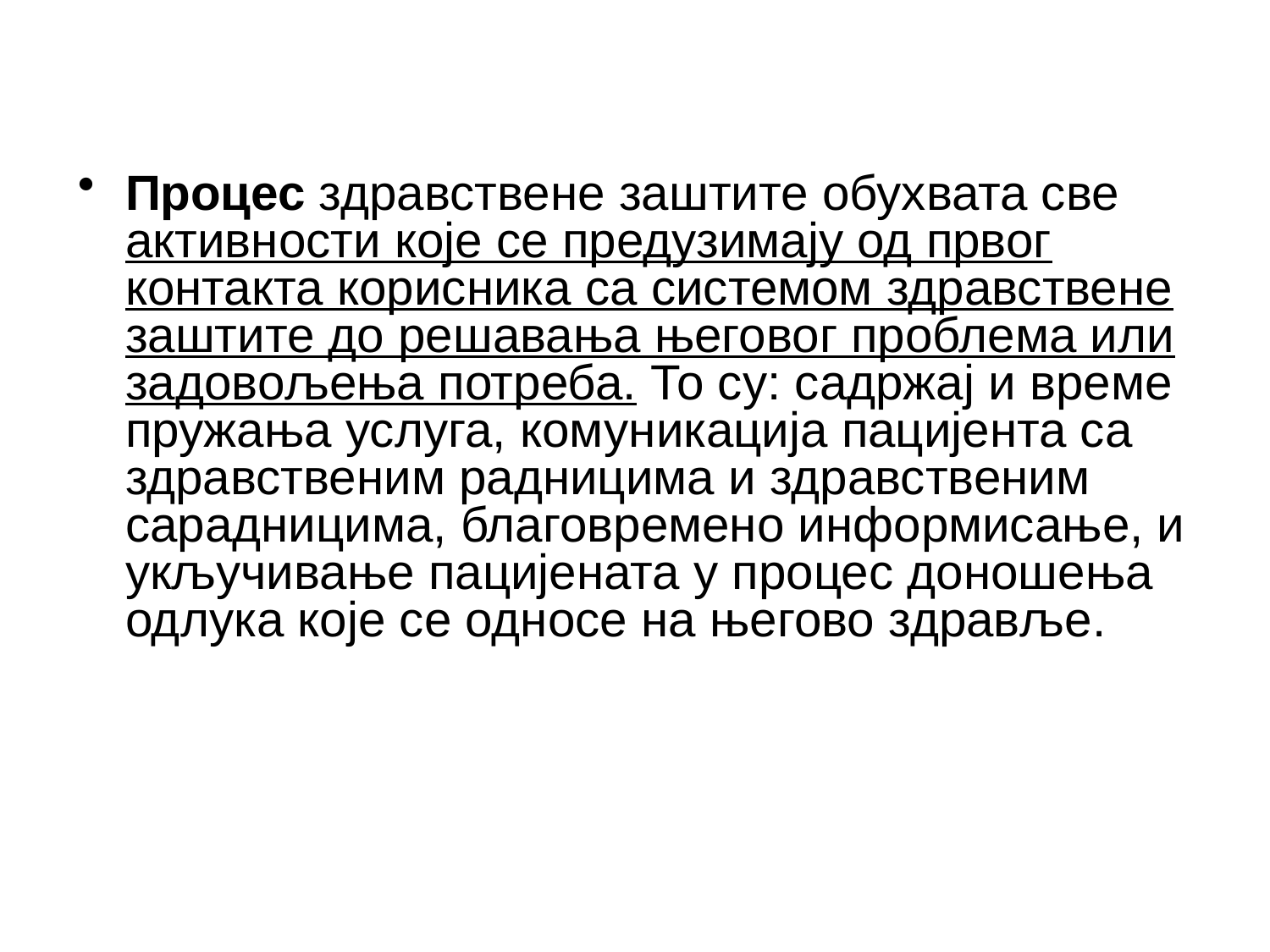

Процес здравствене заштите обухвата све активности које се предузимају од првог контакта корисника са системом здравствене заштите до решавања његовог проблема или задовољења потреба. То су: садржај и време пружања услуга, комуникација пацијента са здравственим радницима и здравственим сарадницима, благовремено информисање, и укључивање пацијената у процес доношења одлука које се односе на његово здравље.